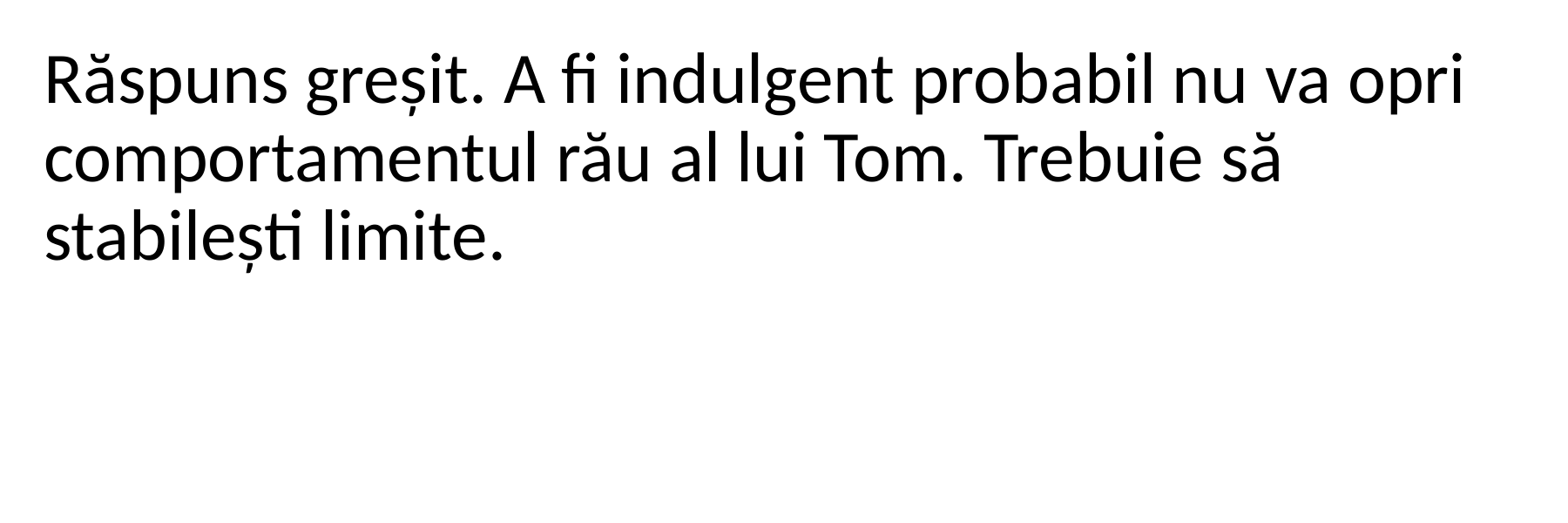

Răspuns greșit. A fi indulgent probabil nu va opri comportamentul rău al lui Tom. Trebuie să stabilești limite.